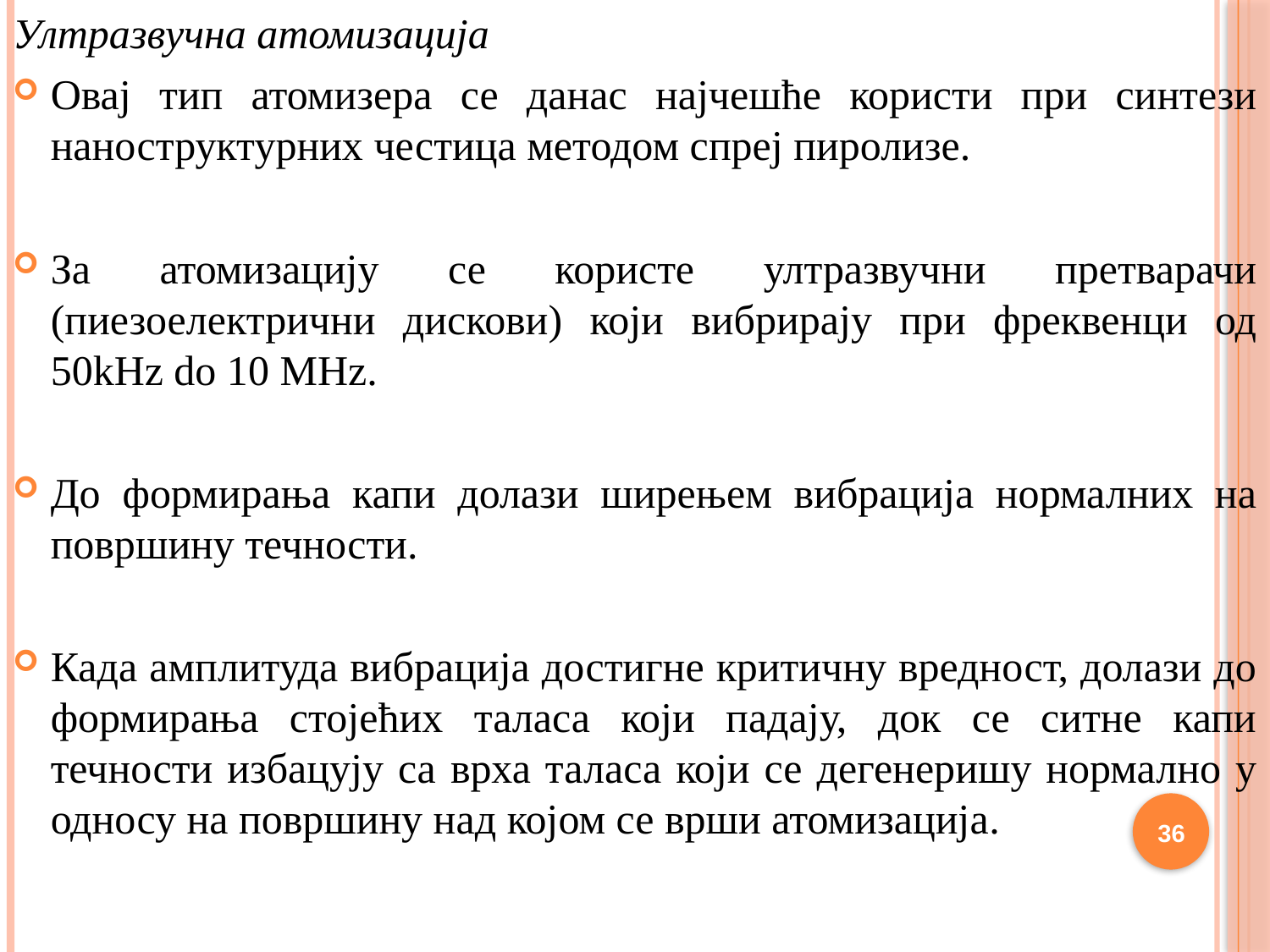

Ултразвучна атомизација
Овај тип атомизера се данас најчешће користи при синтези наноструктурних честица методом спреј пиролизе.

За атомизацију се користе ултразвучни претварачи (пиезоелектрични дискови) који вибрирају при фреквенци од 50kHz do 10 MHz.

До формирања капи долази ширењем вибрација нормалних на површину течности.

Када амплитуда вибрација достигне критичну вредност, долази до формирања стојећих таласа који падају, док се ситне капи течности избацују са врха таласа који се дегенеришу нормално у односу на површину над којом се врши атомизација.
36